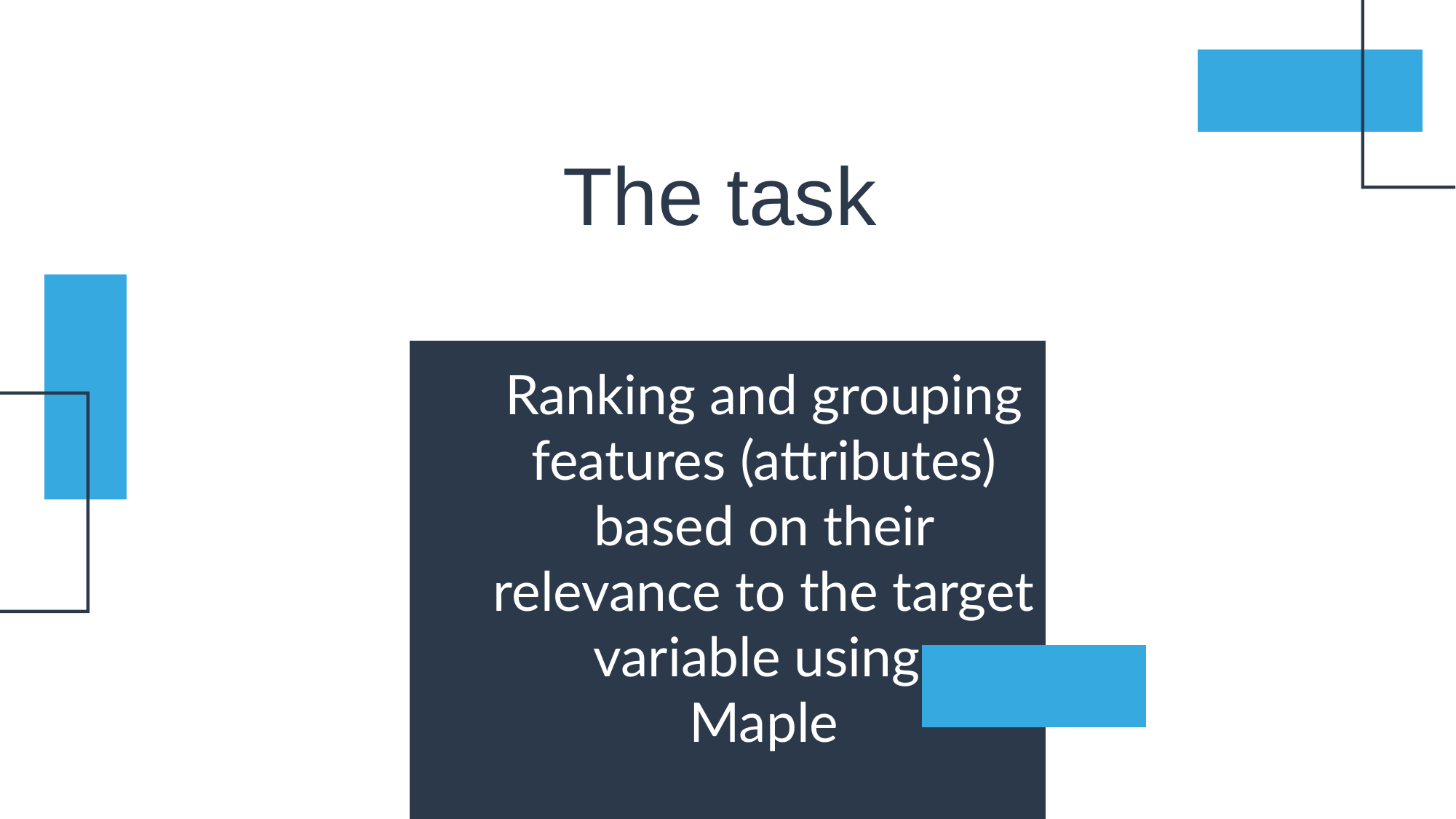

# The task
Ranking and grouping features (attributes) based on their relevance to the target variable using
Maple